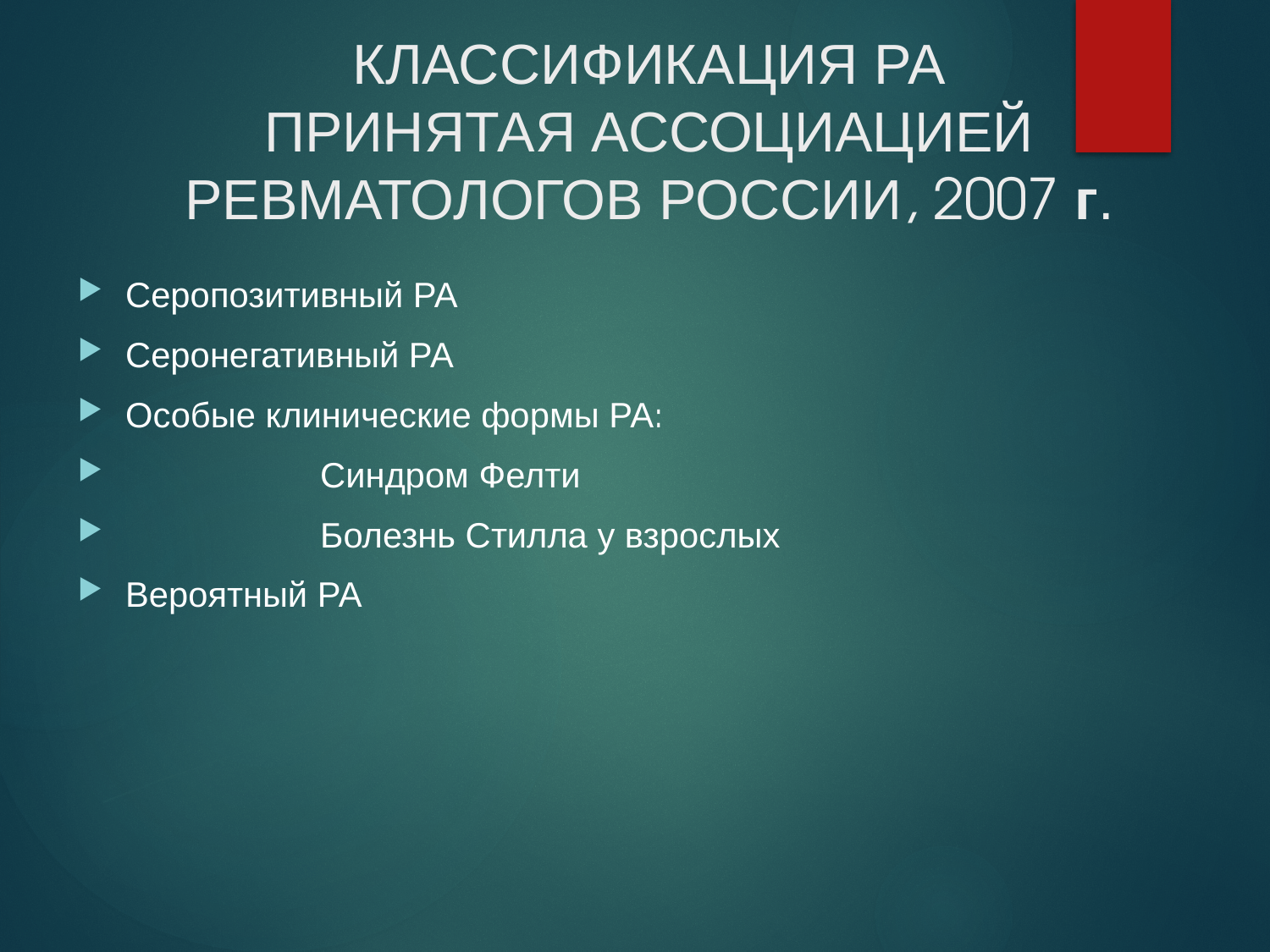

# КЛАССИФИКАЦИЯ РА ПРИНЯТАЯ АССОЦИАЦИЕЙ РЕВМАТОЛОГОВ РОССИИ, 2007 г.
Серопозитивный РА
Серонегативный РА
Особые клинические формы РА:
                    Синдром Фелти
                    Болезнь Стилла у взрослых
Вероятный РА